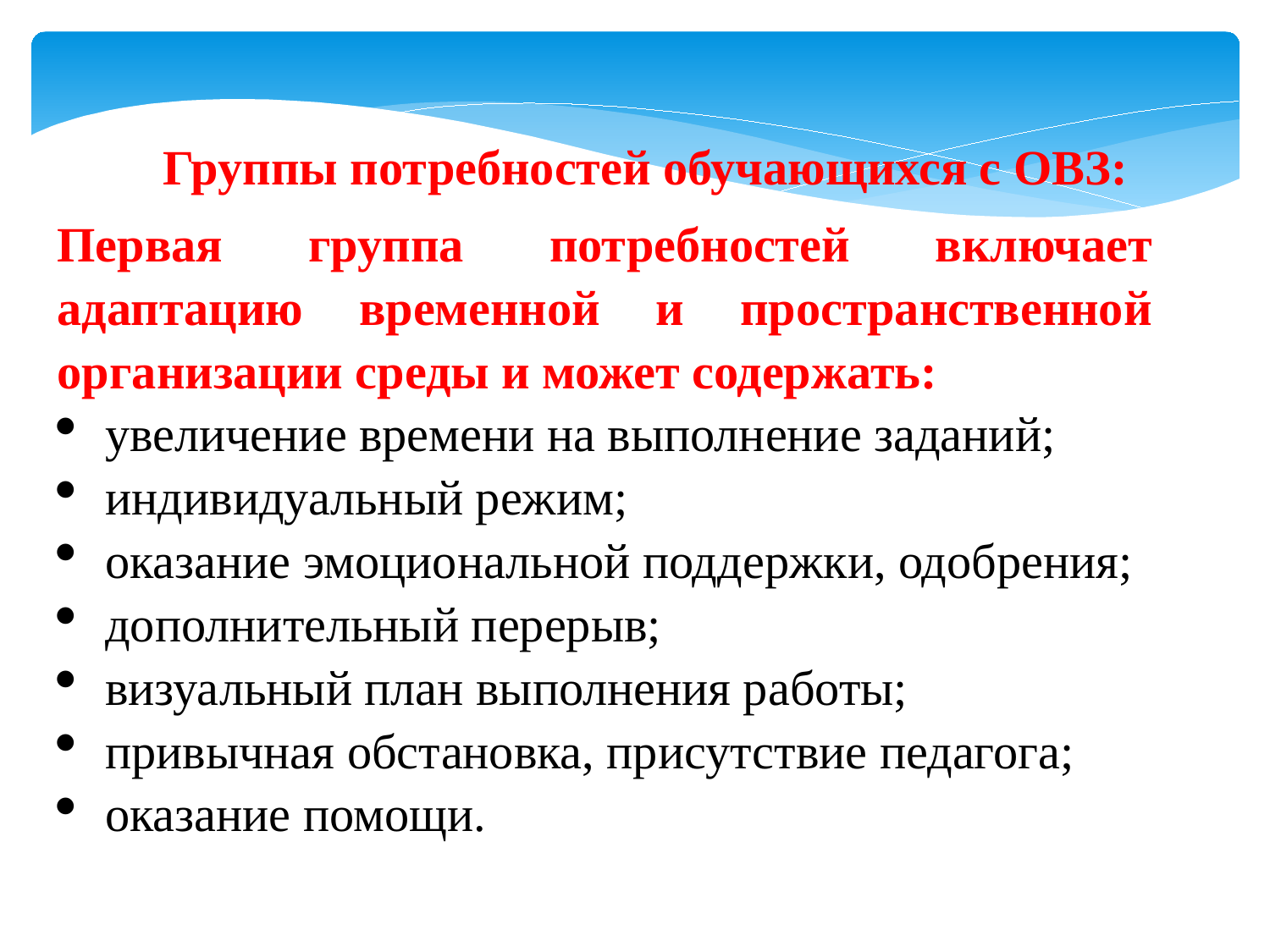

Группы потребностей обучающихся с ОВЗ:
Первая группа потребностей включает адаптацию временной и пространственной организации среды и может содержать:
увеличение времени на выполнение заданий;
индивидуальный режим;
оказание эмоциональной поддержки, одобрения;
дополнительный перерыв;
визуальный план выполнения работы;
привычная обстановка, присутствие педагога;
оказание помощи.